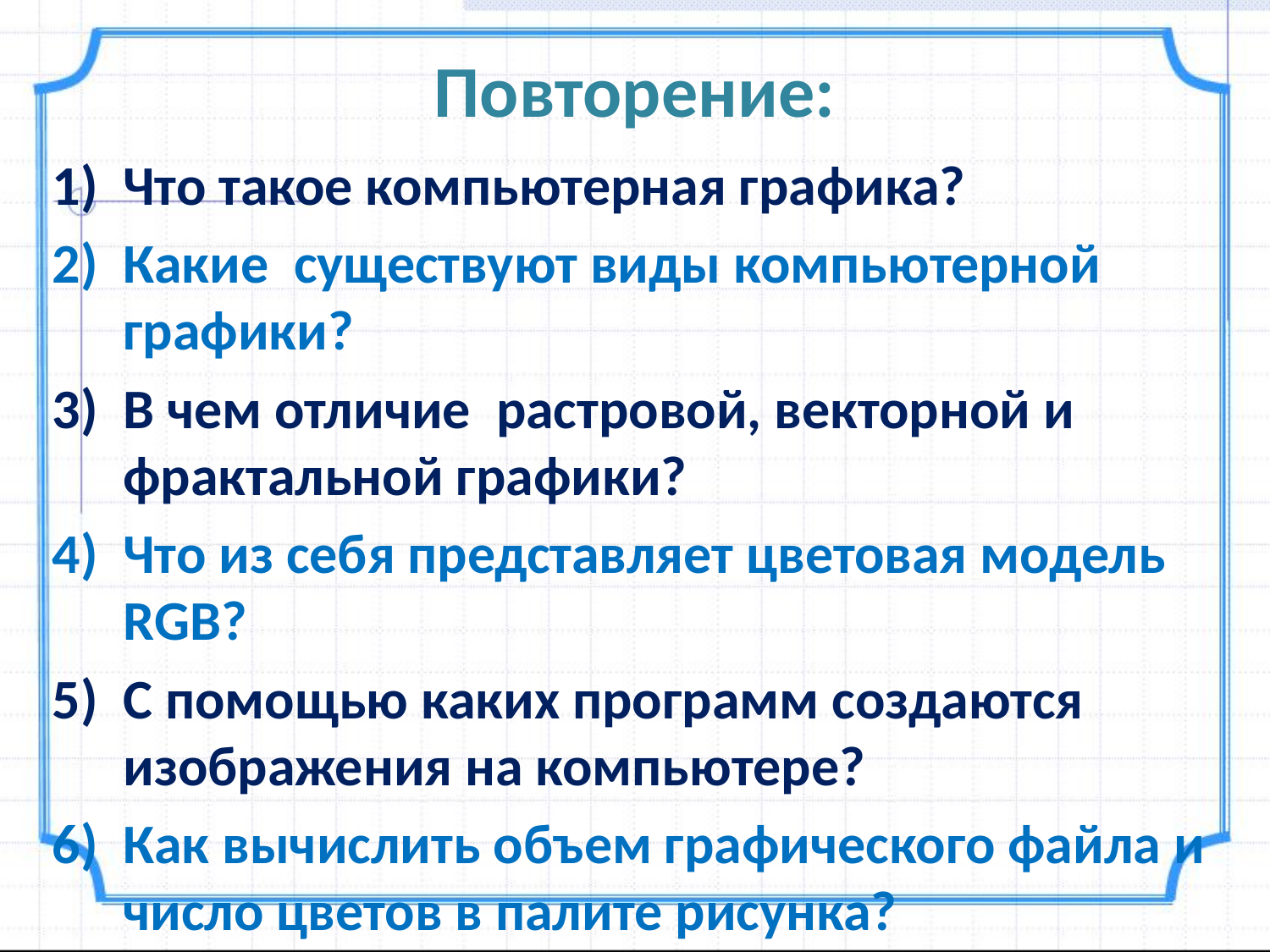

# Повторение:
Что такое компьютерная графика?
Какие  существуют виды компьютерной графики?
В чем отличие  растровой, векторной и фрактальной графики?
Что из себя представляет цветовая модель RGB?
С помощью каких программ создаются изображения на компьютере?
Как вычислить объем графического файла и число цветов в палите рисунка?